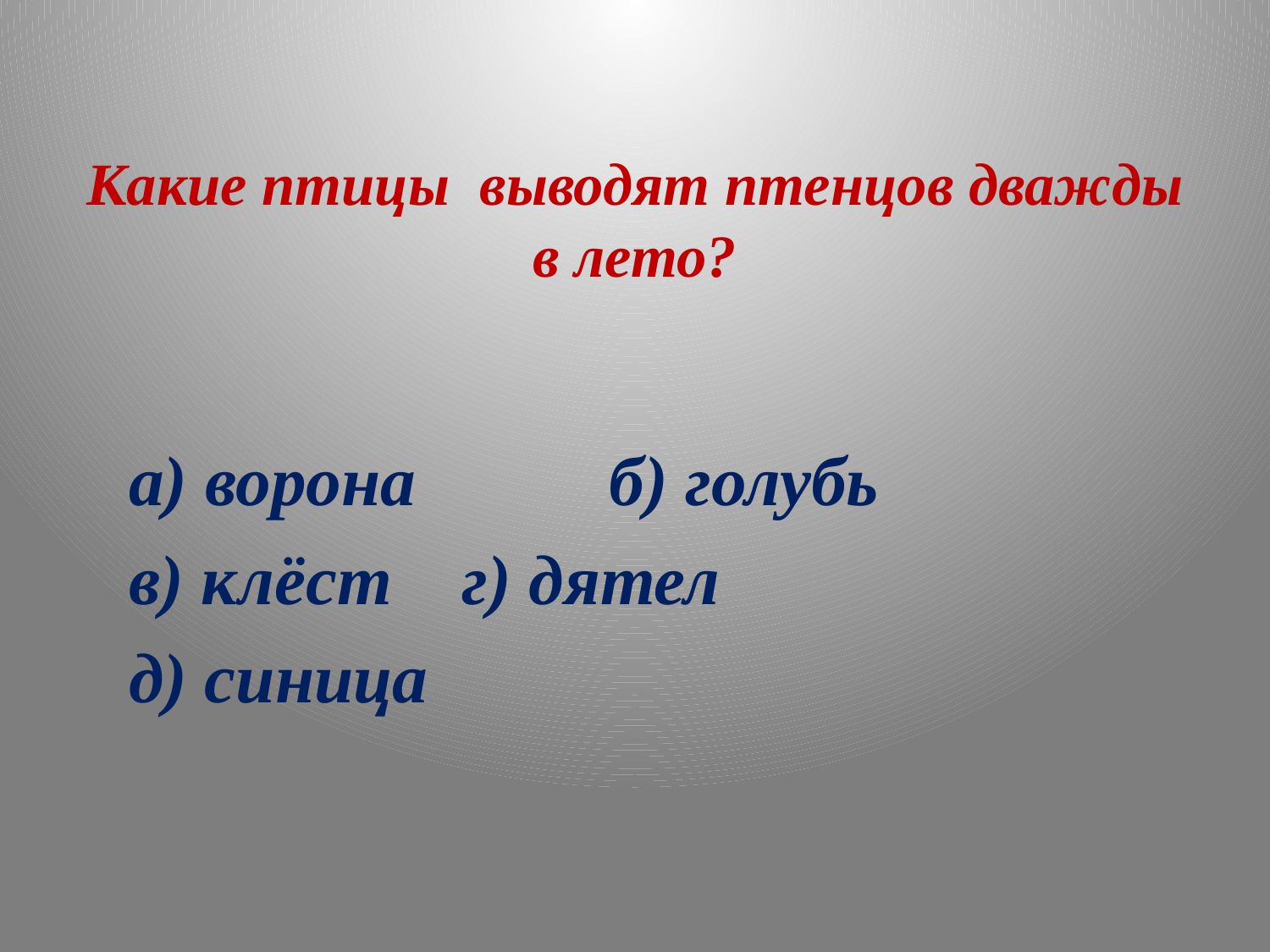

# Какие птицы  выводят птенцов дважды в лето?

   а) ворона           б) голубь
   в) клёст    г) дятел
   д) синица